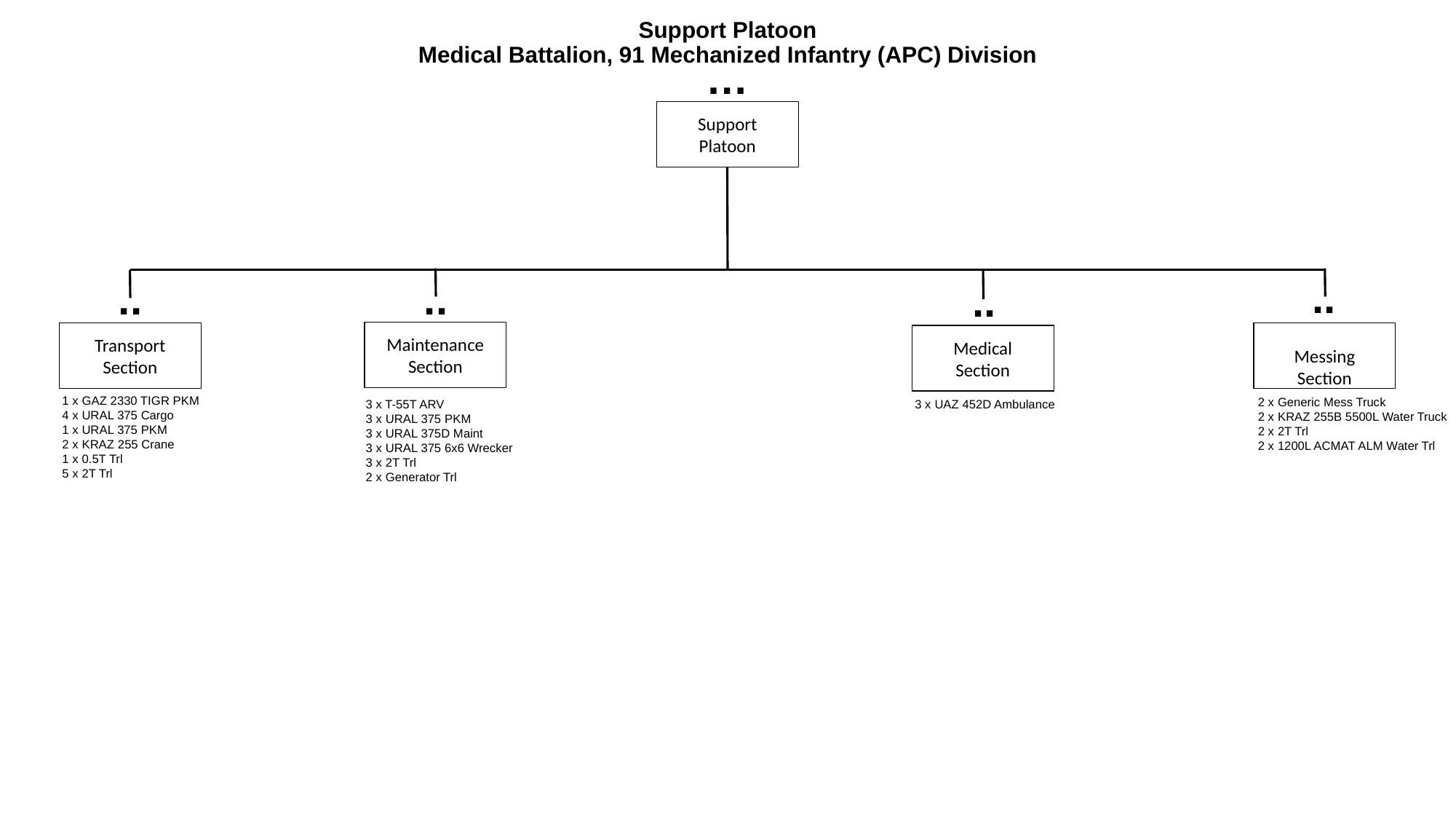

# Support Platoon Medical Battalion, 91 Mechanized Infantry (APC) Division
…
Support
Platoon
..
..
..
..
Maintenance
Section
Transport
Section

Messing
Section
Medical
Section
1 x GAZ 2330 TIGR PKM
4 x URAL 375 Cargo
1 x URAL 375 PKM
2 x KRAZ 255 Crane
1 x 0.5T Trl
5 x 2T Trl
2 x Generic Mess Truck
2 x KRAZ 255B 5500L Water Truck
2 x 2T Trl
2 x 1200L ACMAT ALM Water Trl
3 x UAZ 452D Ambulance
3 x T-55T ARV
3 x URAL 375 PKM
3 x URAL 375D Maint
3 x URAL 375 6x6 Wrecker
3 x 2T Trl
2 x Generator Trl